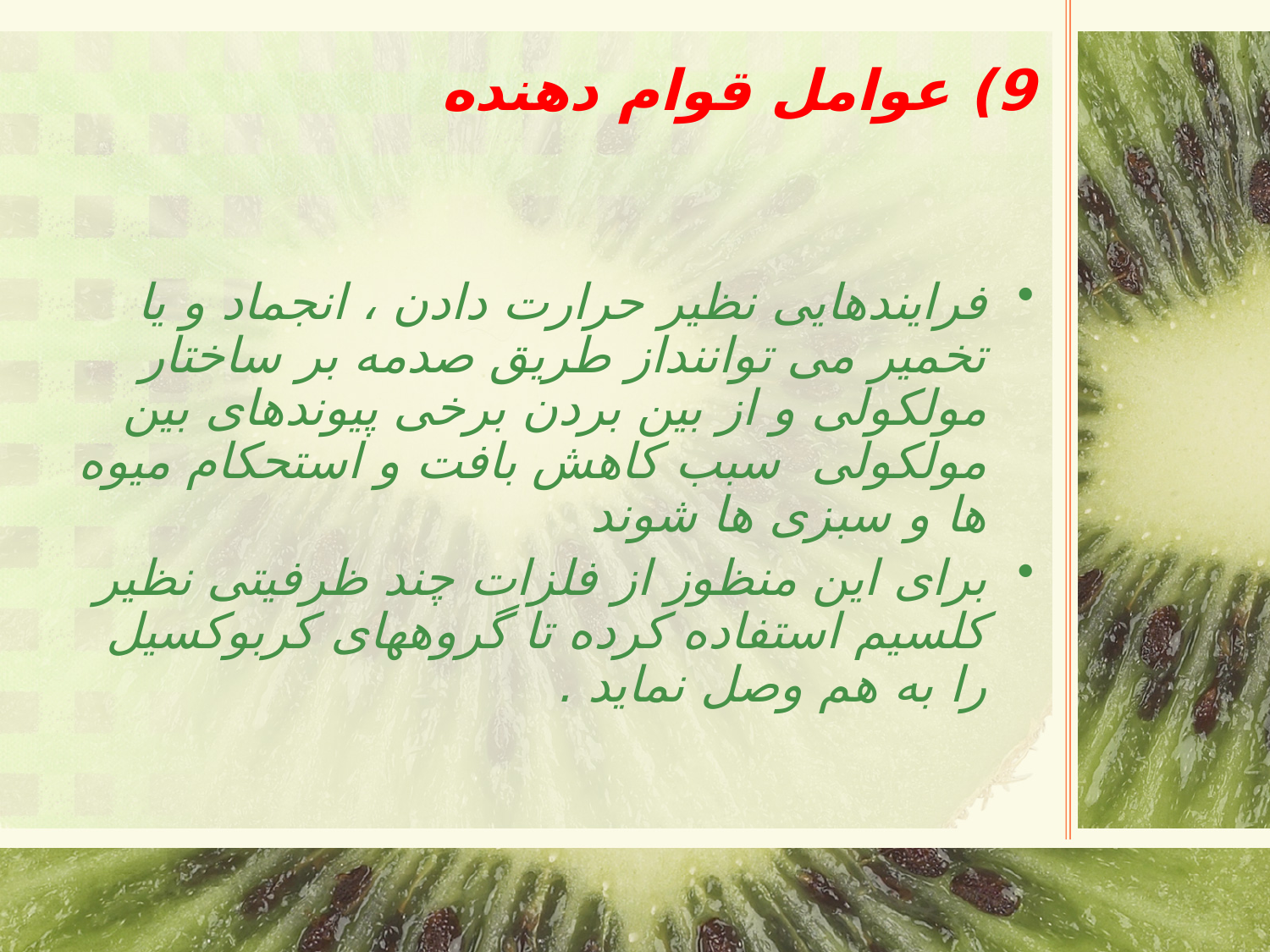

# 9) عوامل قوام دهنده

فرایندهایی نظیر حرارت دادن ، انجماد و یا تخمیر می تواننداز طریق صدمه بر ساختار مولکولی و از بین بردن برخی پیوندهای بین مولکولی  سبب کاهش بافت و استحکام میوه ها و سبزی ها شوند
برای این منظوز از فلزات چند ظرفیتی نظیر کلسیم استفاده کرده تا گروههای کربوکسیل را به هم وصل نماید .